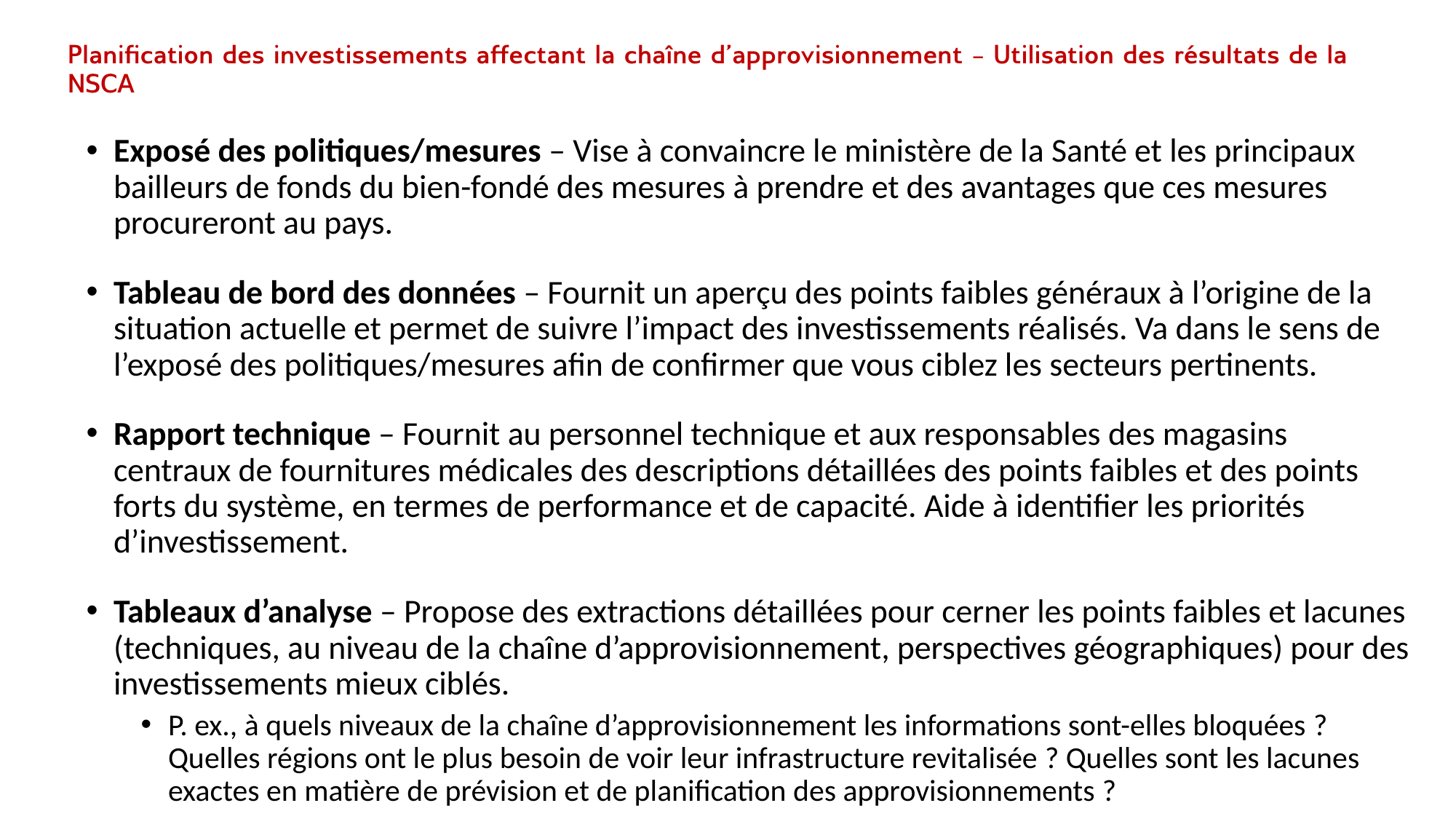

# Planification des investissements affectant la chaîne d’approvisionnement – Utilisation des résultats de la NSCA
Exposé des politiques/mesures – Vise à convaincre le ministère de la Santé et les principaux bailleurs de fonds du bien-fondé des mesures à prendre et des avantages que ces mesures procureront au pays.

Tableau de bord des données – Fournit un aperçu des points faibles généraux à l’origine de la situation actuelle et permet de suivre l’impact des investissements réalisés. Va dans le sens de l’exposé des politiques/mesures afin de confirmer que vous ciblez les secteurs pertinents.

Rapport technique – Fournit au personnel technique et aux responsables des magasins centraux de fournitures médicales des descriptions détaillées des points faibles et des points forts du système, en termes de performance et de capacité. Aide à identifier les priorités d’investissement.

Tableaux d’analyse – Propose des extractions détaillées pour cerner les points faibles et lacunes (techniques, au niveau de la chaîne d’approvisionnement, perspectives géographiques) pour des investissements mieux ciblés.
P. ex., à quels niveaux de la chaîne d’approvisionnement les informations sont-elles bloquées ? Quelles régions ont le plus besoin de voir leur infrastructure revitalisée ? Quelles sont les lacunes exactes en matière de prévision et de planification des approvisionnements ?